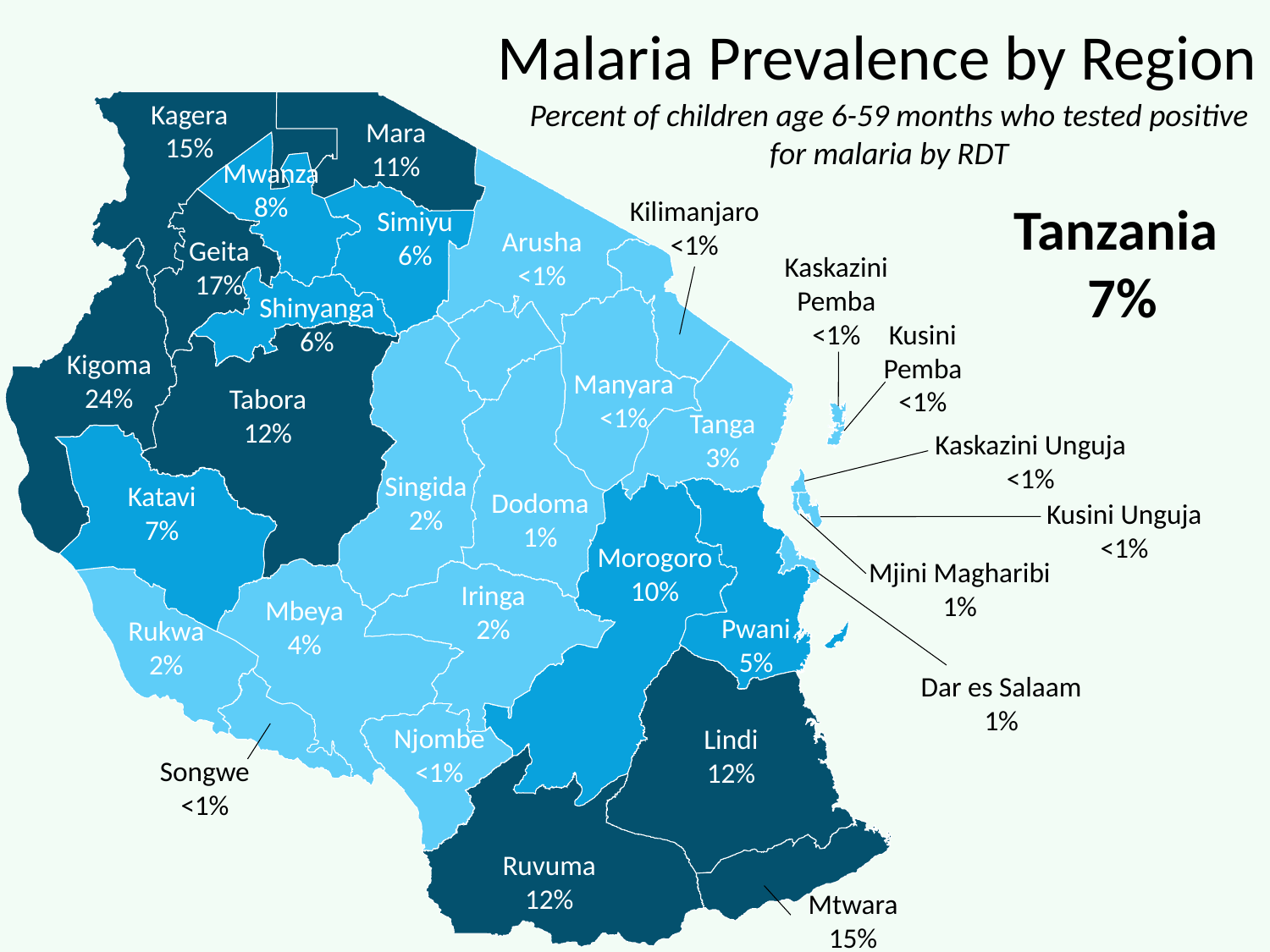

# Malaria Prevalence by Region
Percent of children age 6-59 months who tested positive for malaria by RDT
Kagera
15%

Mara
11%

Mwanza
8%

Kilimanjaro
<1%
Tanzania
7%

Simiyu
6%
Arusha
<1%
Geita
17%

Kaskazini Pemba
<1%

Shinyanga
6%

Kusini Pemba
<1%

Kigoma
24%

Manyara
<1%
Tabora
12%
Tanga
3%

Kaskazini Unguja
<1%

Singida
2%

Katavi
7%

Dodoma
1%
Kusini Unguja
<1%

Morogoro
10%

Mjini Magharibi
1%

Iringa
2%
Mbeya
4%
Pwani
5%
Rukwa
2%

Dar es Salaam
1%

Njombe
<1%
Lindi
12%

Songwe
<1%

Ruvuma
12%
Mtwara
15%